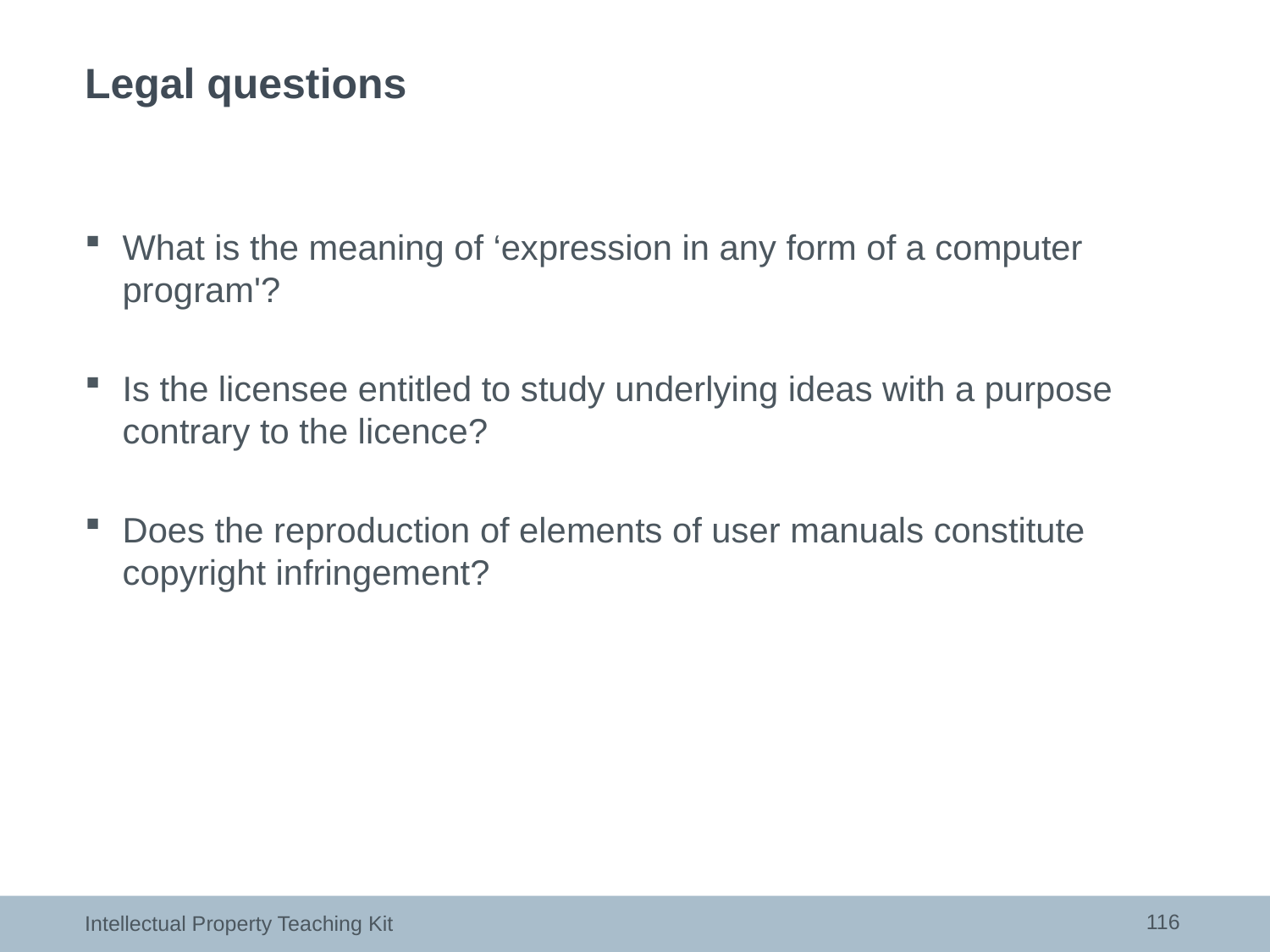

# Legal questions
What is the meaning of ‘expression in any form of a computer program'?

Is the licensee entitled to study underlying ideas with a purpose contrary to the licence?

Does the reproduction of elements of user manuals constitute copyright infringement?

116
Intellectual Property Teaching Kit